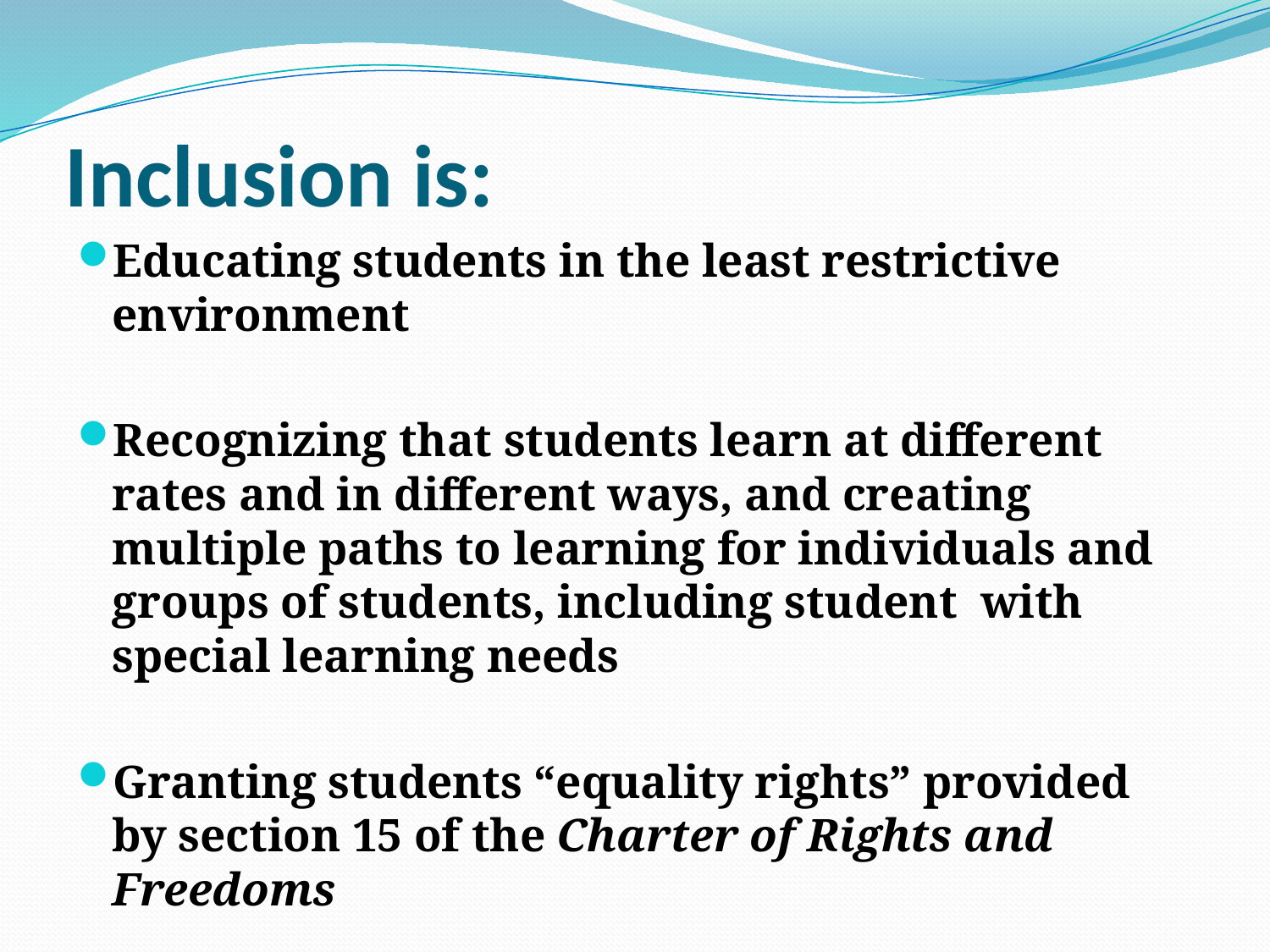

# Inclusion is:
Educating students in the least restrictive environment

Recognizing that students learn at different rates and in different ways, and creating multiple paths to learning for individuals and groups of students, including student  with special learning needs

Granting students “equality rights” provided by section 15 of the Charter of Rights and Freedoms